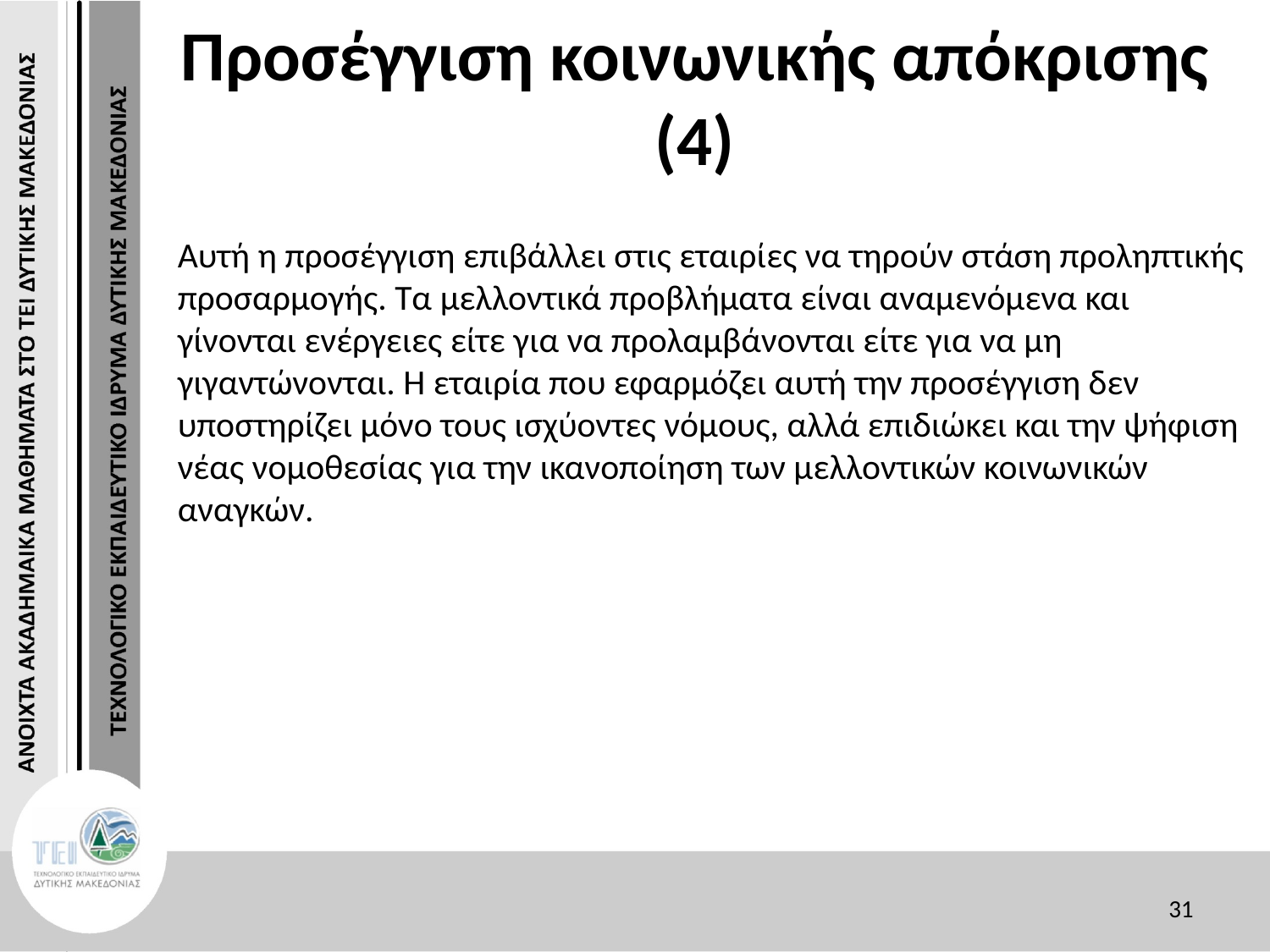

# Προσέγγιση κοινωνικής απόκρισης (4)
Αυτή η προσέγγιση επιβάλλει στις εταιρίες να τηρούν στάση προληπτικής προσαρμογής. Τα μελλοντικά προβλήματα είναι αναμενόμενα και γίνονται ενέργειες είτε για να προλαμβάνονται είτε για να μη γιγαντώνονται. Η εταιρία που εφαρμόζει αυτή την προσέγγιση δεν υποστηρίζει μόνο τους ισχύοντες νόμους, αλλά επιδιώκει και την ψήφιση νέας νομοθεσίας για την ικανοποίηση των μελλοντικών κοινωνικών αναγκών.
31